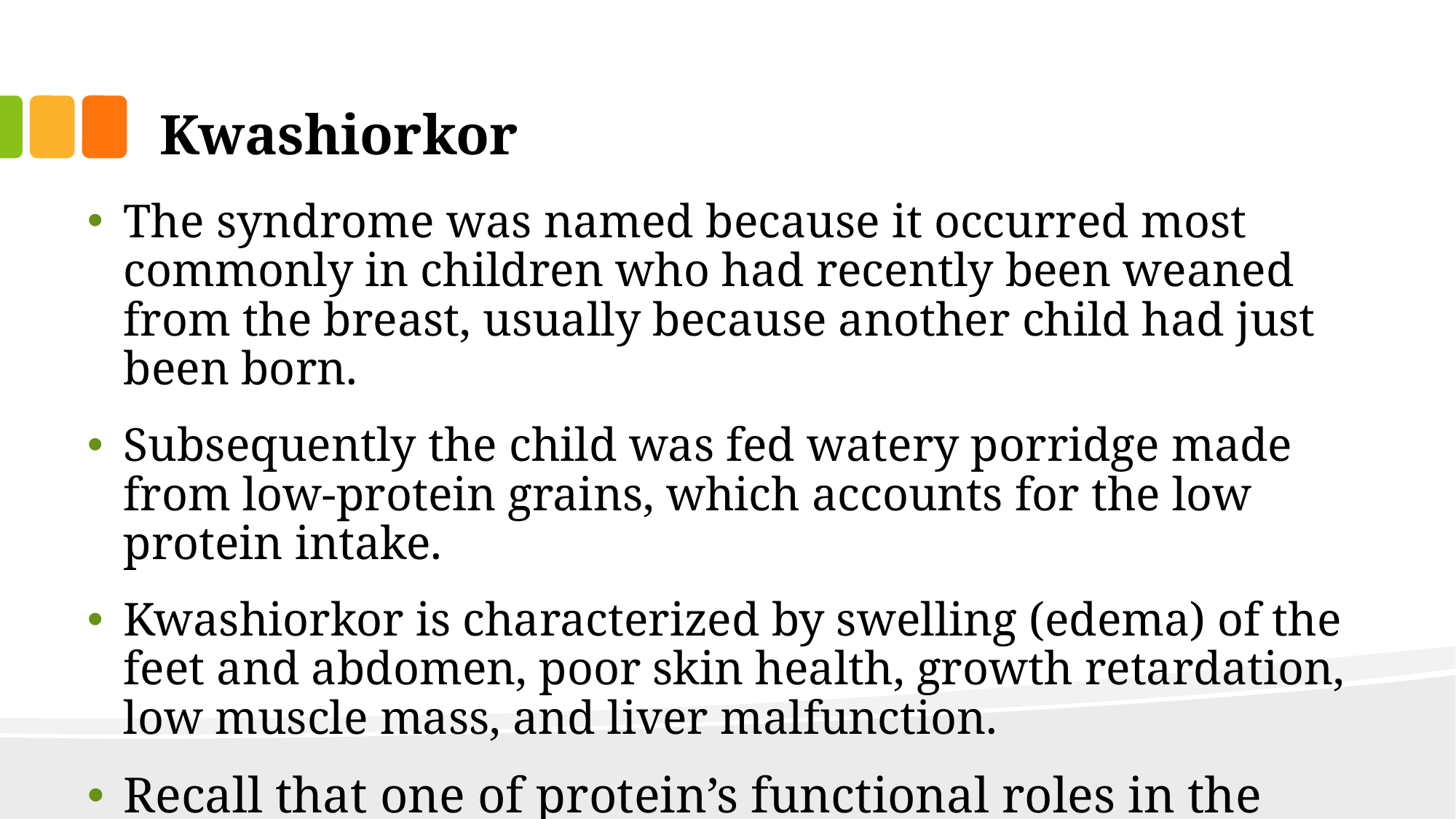

# Kwashiorkor
The syndrome was named because it occurred most commonly in children who had recently been weaned from the breast, usually because another child had just been born.
Subsequently the child was fed watery porridge made from low-protein grains, which accounts for the low protein intake.
Kwashiorkor is characterized by swelling (edema) of the feet and abdomen, poor skin health, growth retardation, low muscle mass, and liver malfunction.
Recall that one of protein’s functional roles in the body is fluid balance.